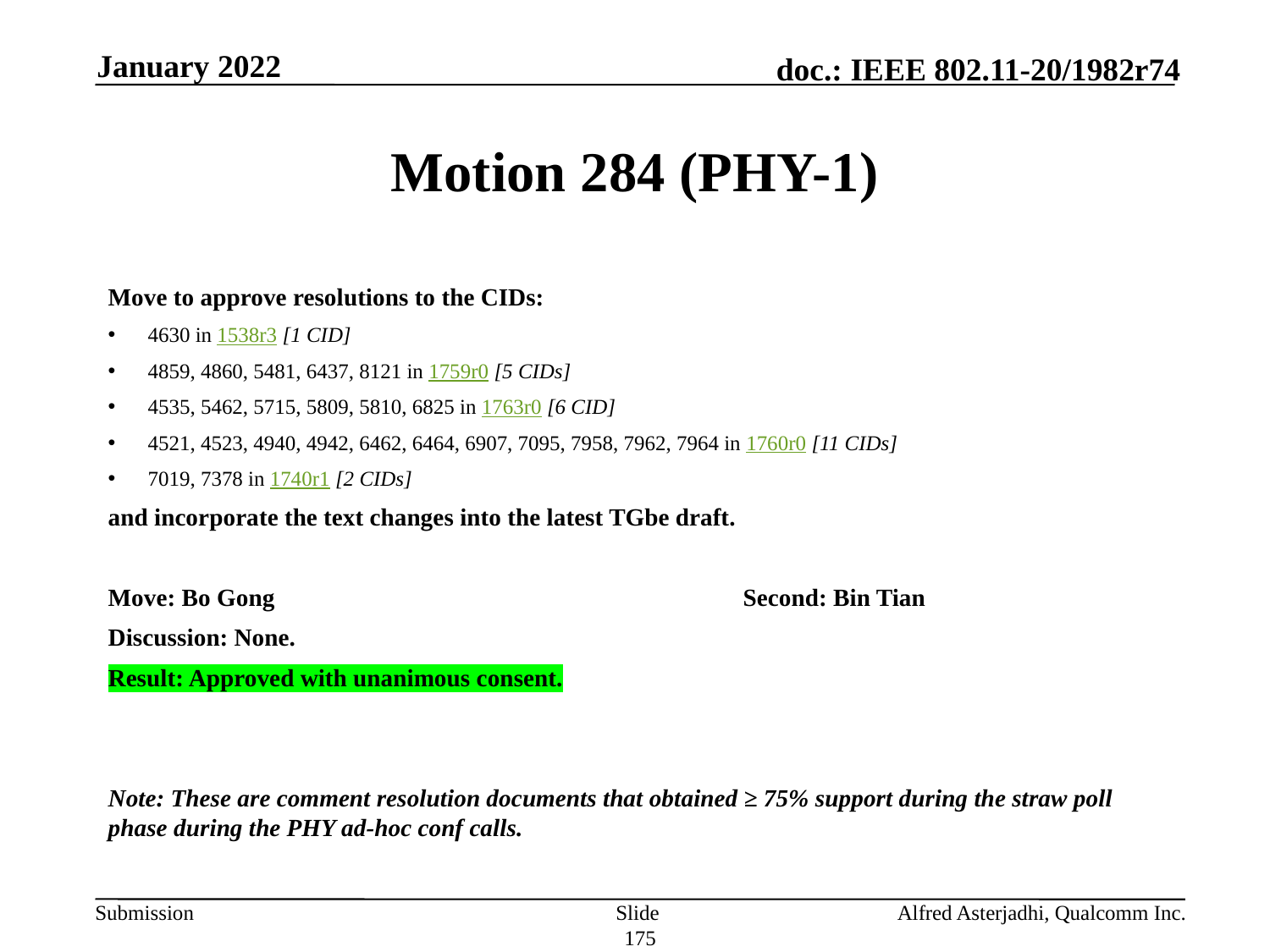

January 2022
# Motion 284 (PHY-1)
Move to approve resolutions to the CIDs:
4630 in 1538r3 [1 CID]
4859, 4860, 5481, 6437, 8121 in 1759r0 [5 CIDs]
4535, 5462, 5715, 5809, 5810, 6825 in 1763r0 [6 CID]
4521, 4523, 4940, 4942, 6462, 6464, 6907, 7095, 7958, 7962, 7964 in 1760r0 [11 CIDs]
7019, 7378 in 1740r1 [2 CIDs]
and incorporate the text changes into the latest TGbe draft.

Move: Bo Gong				Second: Bin Tian
Discussion: None.
Result: Approved with unanimous consent.

Note: These are comment resolution documents that obtained ≥ 75% support during the straw poll phase during the PHY ad-hoc conf calls.

Slide 175
Alfred Asterjadhi, Qualcomm Inc.